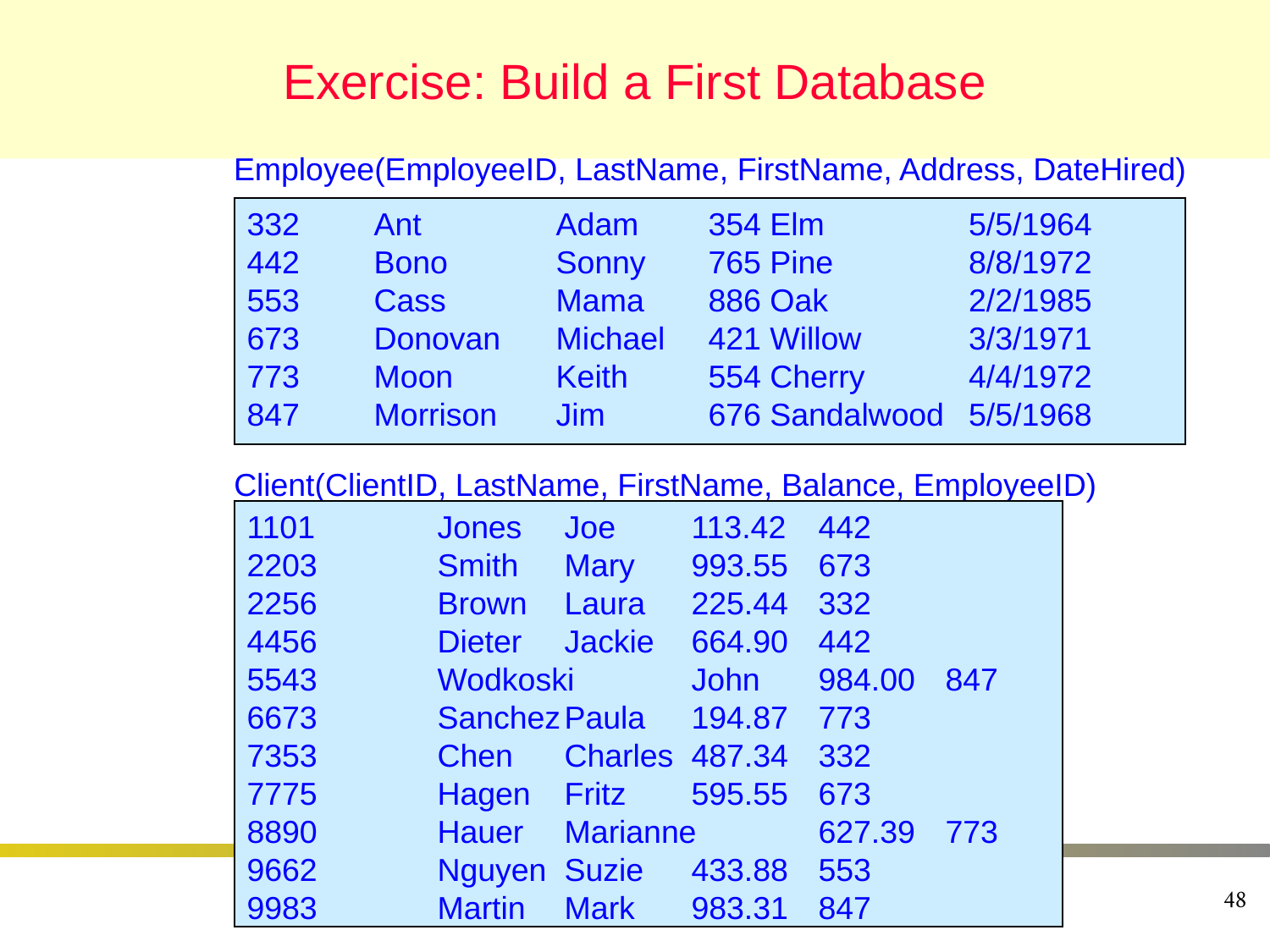

# Exercise: Build a First Database
Employee(EmployeeID, LastName, FirstName, Address, DateHired)
332	Ant	Adam	354 Elm	5/5/1964
442	Bono	Sonny	765 Pine	8/8/1972
553	Cass	Mama	886 Oak	2/2/1985
673	Donovan	Michael	421 Willow	3/3/1971
773	Moon	Keith	554 Cherry	4/4/1972
847	Morrison	Jim	676 Sandalwood	5/5/1968
Client(ClientID, LastName, FirstName, Balance, EmployeeID)
1101	Jones	Joe	113.42	442
2203	Smith	Mary	993.55	673
2256	Brown	Laura	225.44	332
4456	Dieter	Jackie	664.90	442
5543	Wodkoski	John	984.00	847
6673	Sanchez	Paula	194.87	773
7353	Chen	Charles	487.34	332
7775	Hagen	Fritz	595.55	673
8890	Hauer	Marianne	627.39	773
9662	Nguyen	Suzie	433.88	553
9983	Martin	Mark	983.31	847
48